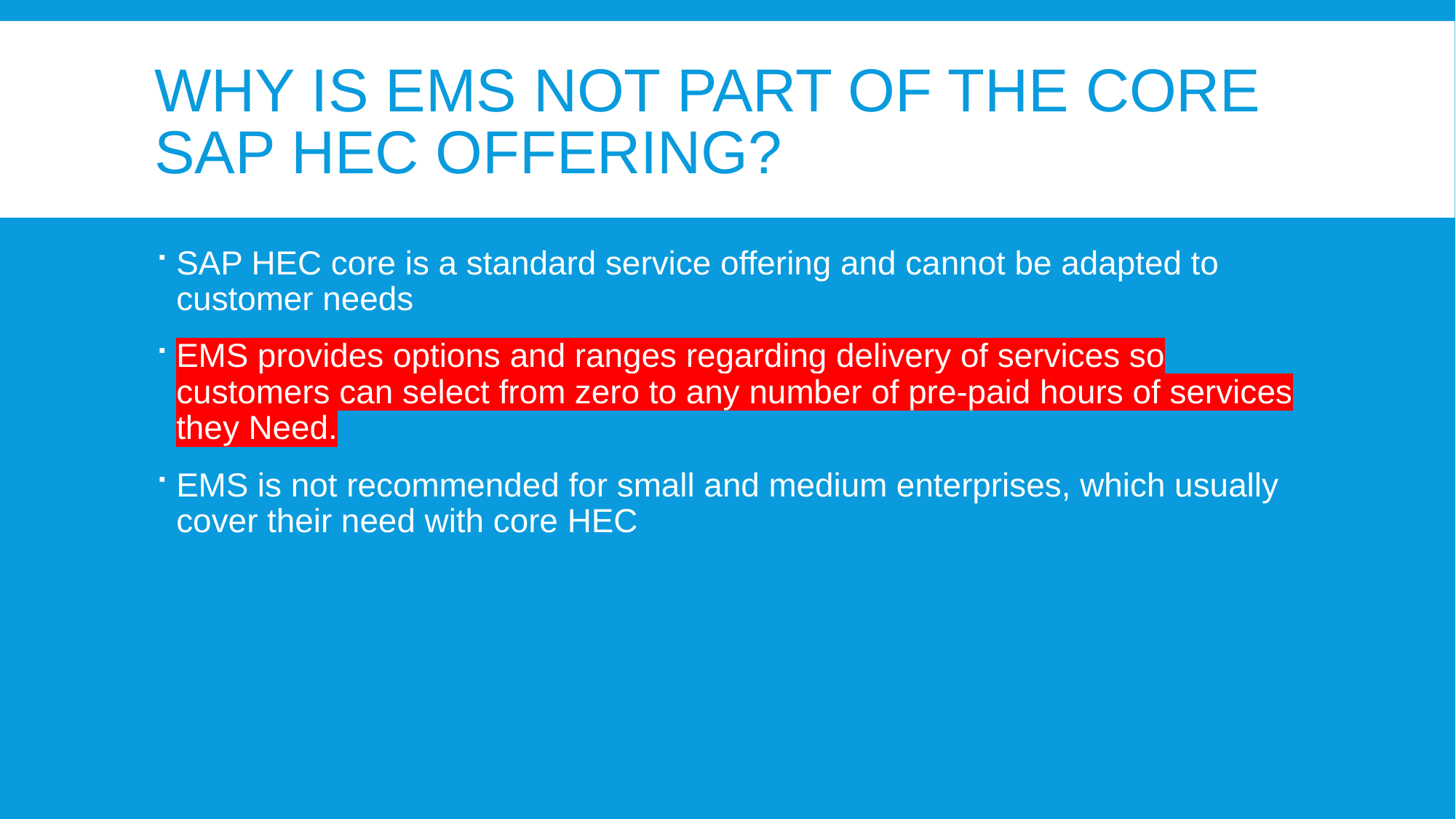

# Why is EMS not part of the core SAP HEC offering?
SAP HEC core is a standard service offering and cannot be adapted to customer needs
EMS provides options and ranges regarding delivery of services so customers can select from zero to any number of pre-paid hours of services they Need.
EMS is not recommended for small and medium enterprises, which usually cover their need with core HEC